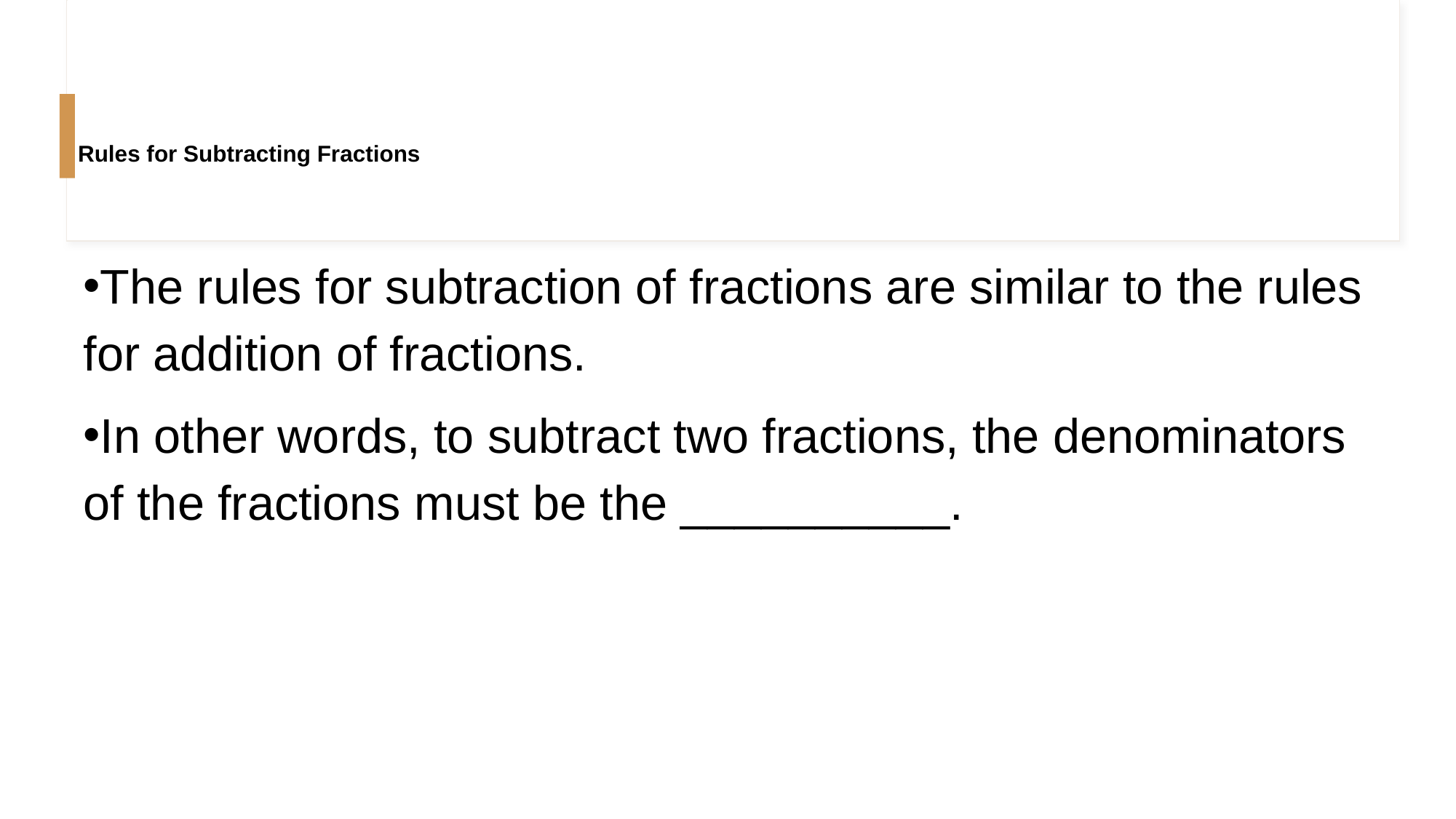

# Rules for Subtracting Fractions
The rules for subtraction of fractions are similar to the rules for addition of fractions.
In other words, to subtract two fractions, the denominators of the fractions must be the __________.